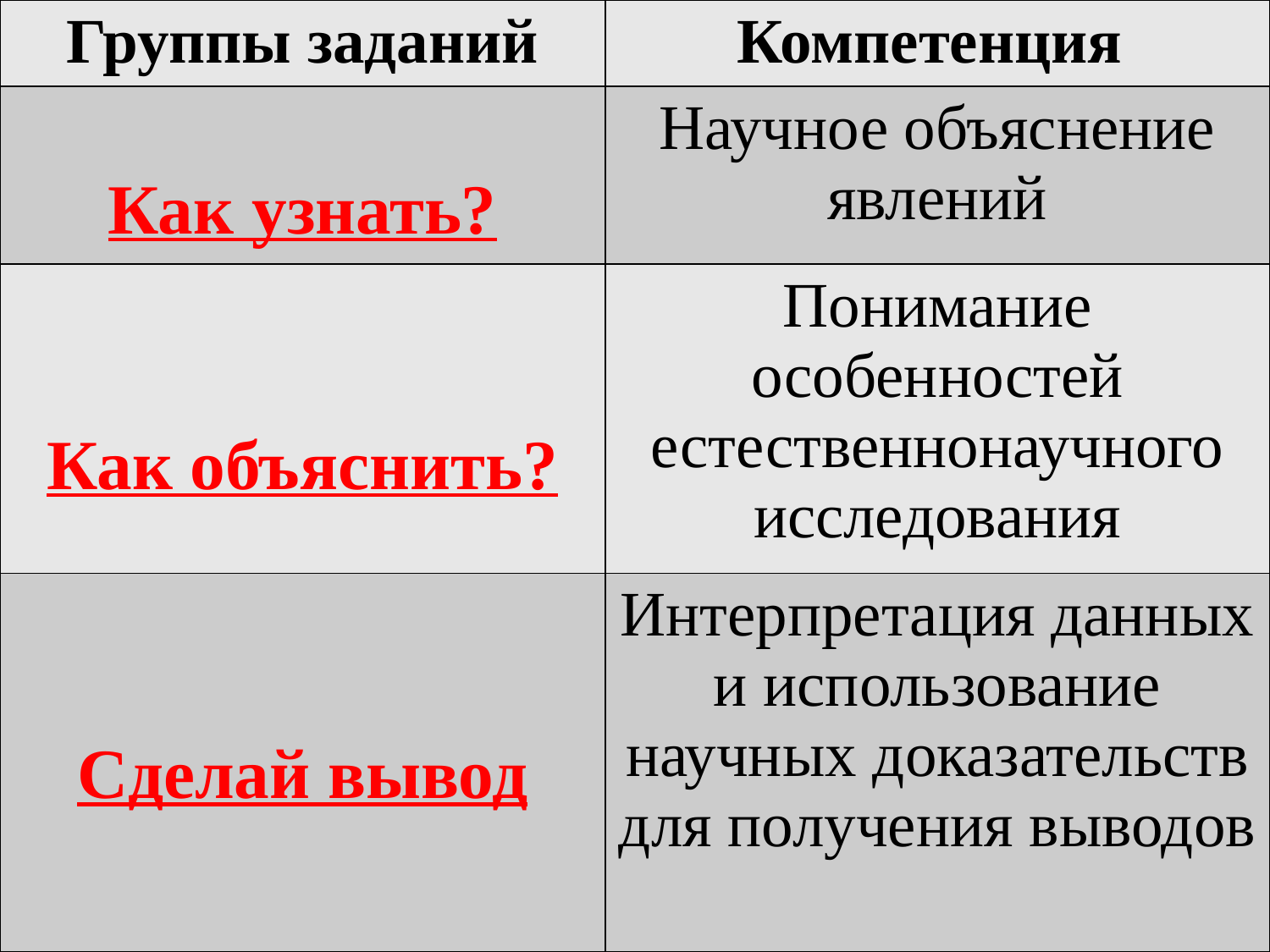

| Группы заданий | Компетенция |
| --- | --- |
| Как узнать? | Научное объяснение явлений |
| Как объяснить? | Понимание особенностей естественнонаучного исследования |
| Сделай вывод | Интерпретация данных и использование научных доказательств для получения выводов |